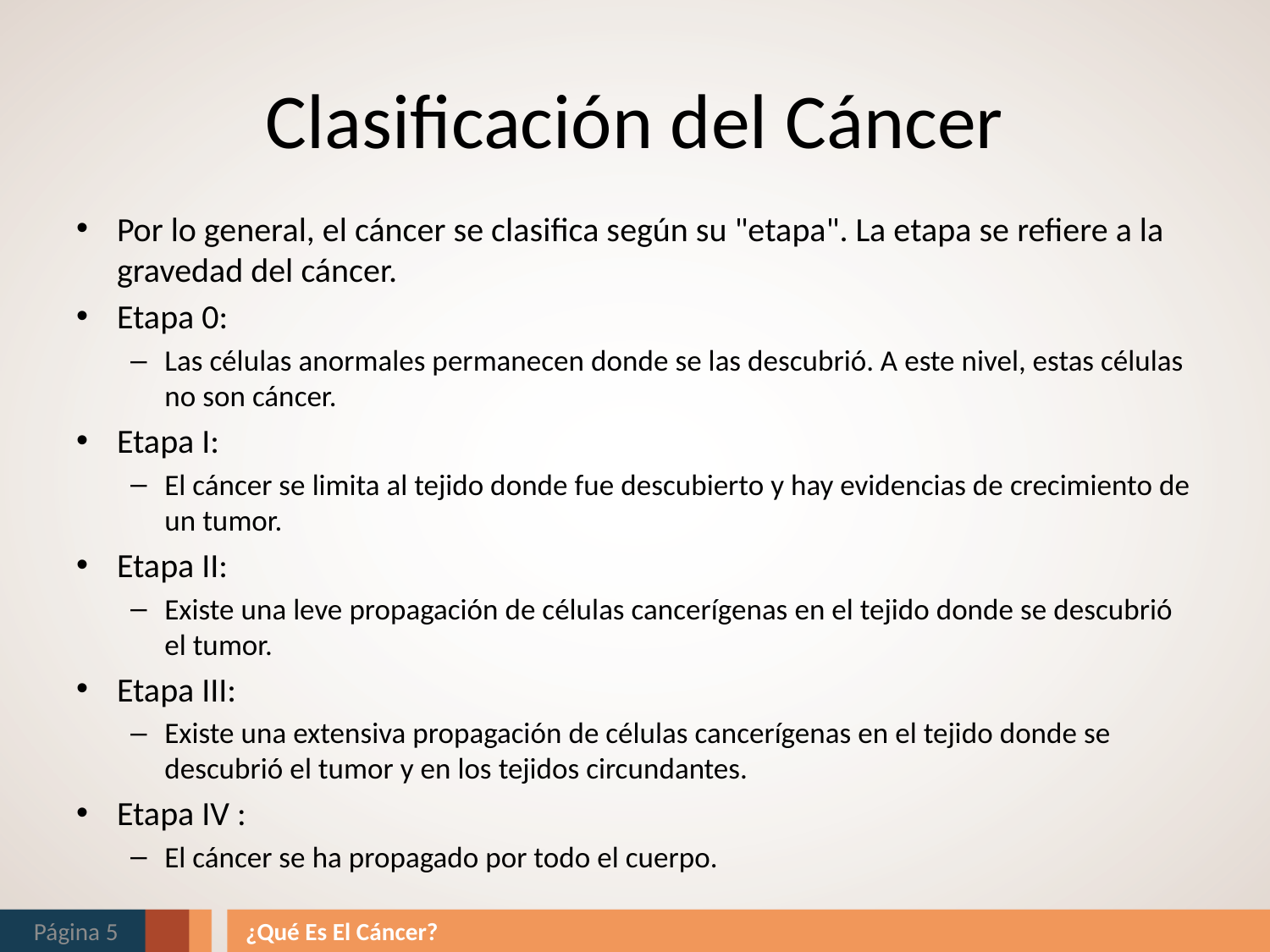

# Clasificación del Cáncer
Por lo general, el cáncer se clasifica según su "etapa". La etapa se refiere a la gravedad del cáncer.
Etapa 0:
Las células anormales permanecen donde se las descubrió. A este nivel, estas células no son cáncer.
Etapa I:
El cáncer se limita al tejido donde fue descubierto y hay evidencias de crecimiento de un tumor.
Etapa II:
Existe una leve propagación de células cancerígenas en el tejido donde se descubrió el tumor.
Etapa III:
Existe una extensiva propagación de células cancerígenas en el tejido donde se descubrió el tumor y en los tejidos circundantes.
Etapa IV :
El cáncer se ha propagado por todo el cuerpo.

Página 5
¿Qué Es El Cáncer?